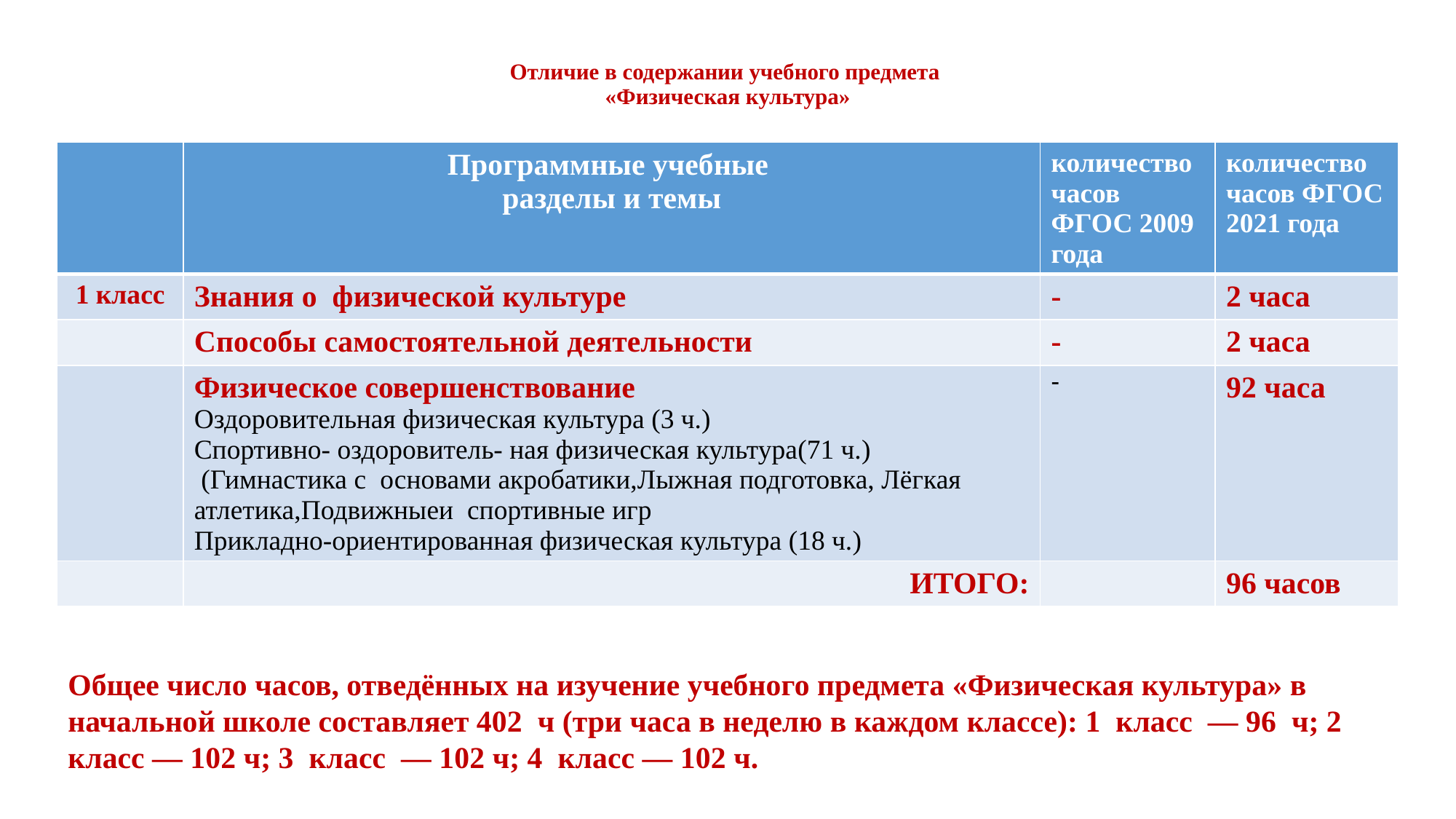

# Отличие в содержании учебного предмета «Физическая культура»
|  | Программные учебные разделы и темы | количество часов ФГОС 2009 года | количество часов ФГОС 2021 года |
| --- | --- | --- | --- |
| 1 класс | Знания о  физической культуре | - | 2 часа |
|  | Способы самостоятельной деятельности | - | 2 часа |
|  | Физическое совершенствование Оздоровительная физическая культура (3 ч.) Спортивно- оздоровитель- ная физическая культура(71 ч.) (Гимнастика с  основами акробатики,Лыжная подготовка, Лёгкая атлетика,Подвижныеи  спортивные игр Прикладно-ориентированная физическая культура (18 ч.) | - | 92 часа |
|  | ИТОГО: |  | 96 часов |
Общее число часов, отведённых на изучение учебного предмета «Физическая культура» в начальной школе составляет 402  ч (три часа в неделю в каждом классе): 1  класс  — 96  ч; 2  класс — 102 ч; 3  класс  — 102 ч; 4  класс — 102 ч.